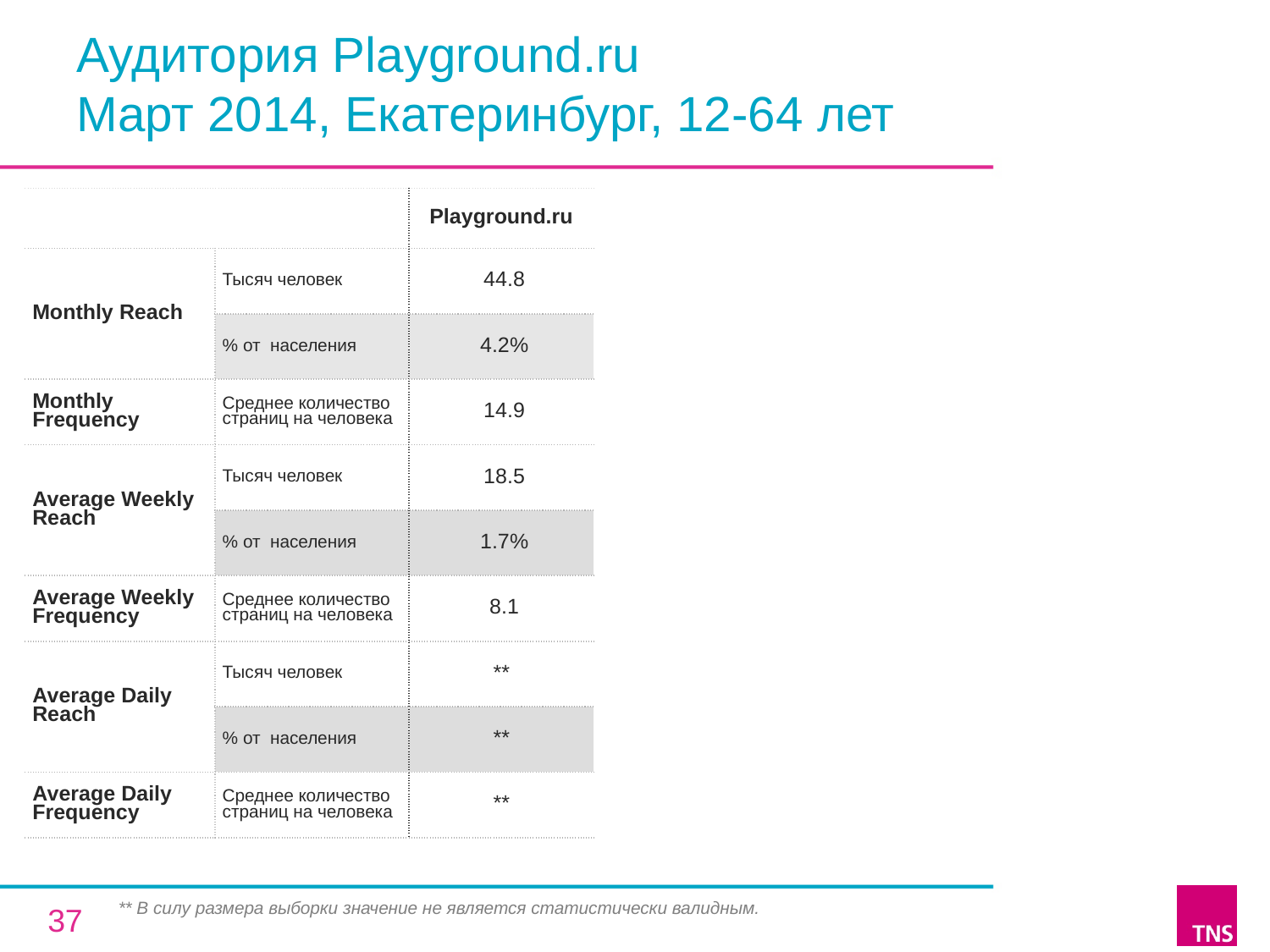

# Аудитория Playground.ru Март 2014, Екатеринбург, 12-64 лет
|  |  | Playground.ru |
| --- | --- | --- |
| Monthly Reach | Тысяч человек | 44.8 |
|  | % от населения | 4.2% |
| Monthly Frequency | Среднее количество страниц на человека | 14.9 |
| Average Weekly Reach | Тысяч человек | 18.5 |
|  | % от населения | 1.7% |
| Average Weekly Frequency | Среднее количество страниц на человека | 8.1 |
| Average Daily Reach | Тысяч человек | \*\* |
|  | % от населения | \*\* |
| Average Daily Frequency | Среднее количество страниц на человека | \*\* |
** В силу размера выборки значение не является статистически валидным.
37